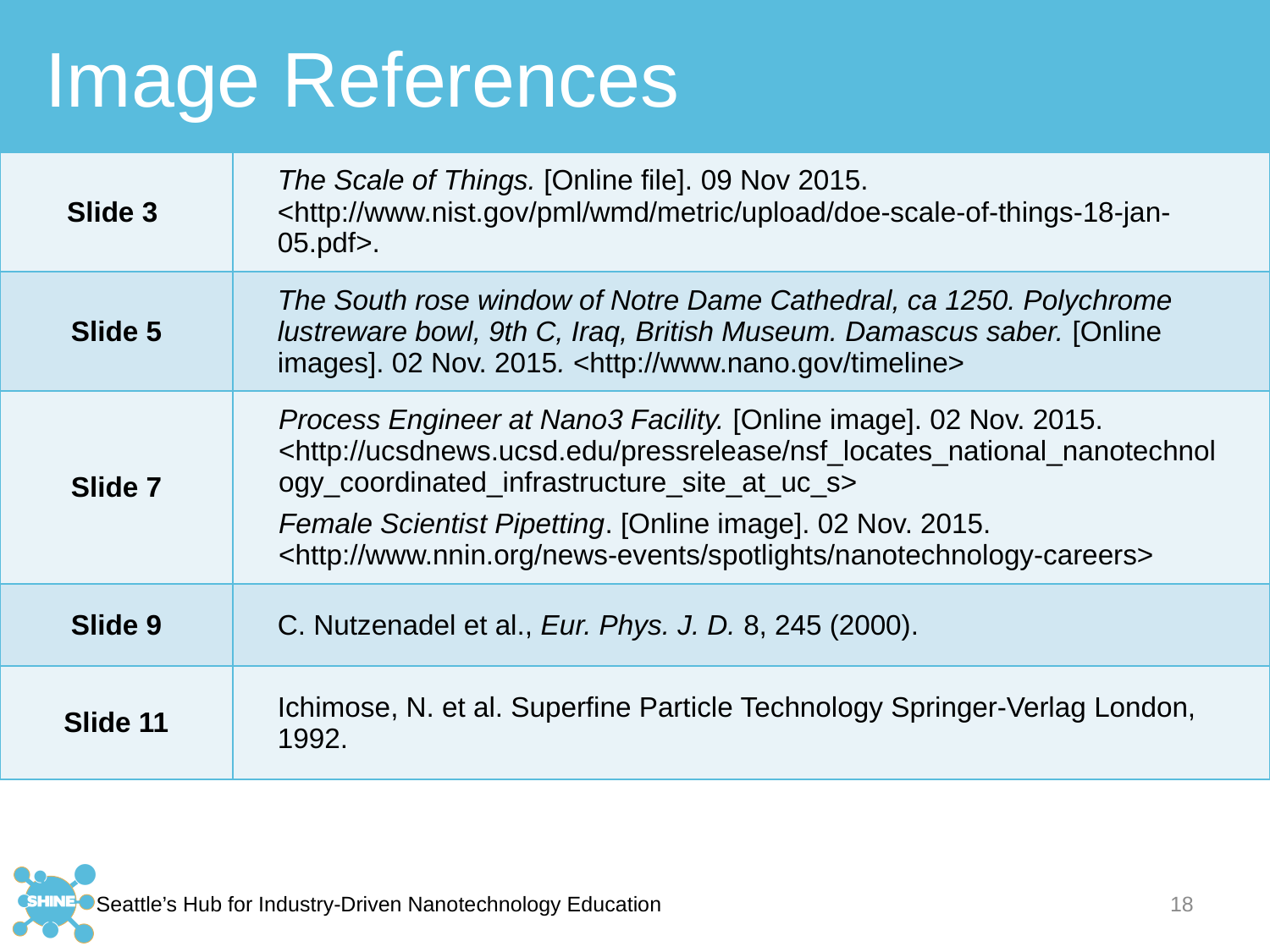

# Image References
| Slide 3 | The Scale of Things. [Online file]. 09 Nov 2015. <http://www.nist.gov/pml/wmd/metric/upload/doe-scale-of-things-18-jan-05.pdf>. |
| --- | --- |
| Slide 5 | The South rose window of Notre Dame Cathedral, ca 1250. Polychrome lustreware bowl, 9th C, Iraq, British Museum. Damascus saber. [Online images]. 02 Nov. 2015. <http://www.nano.gov/timeline> |
| Slide 7 | Process Engineer at Nano3 Facility. [Online image]. 02 Nov. 2015. <http://ucsdnews.ucsd.edu/pressrelease/nsf\_locates\_national\_nanotechnology\_coordinated\_infrastructure\_site\_at\_uc\_s> Female Scientist Pipetting. [Online image]. 02 Nov. 2015. <http://www.nnin.org/news-events/spotlights/nanotechnology-careers> |
| Slide 9 | C. Nutzenadel et al., Eur. Phys. J. D. 8, 245 (2000). |
| Slide 11 | Ichimose, N. et al. Superfine Particle Technology Springer-Verlag London, 1992. |
18